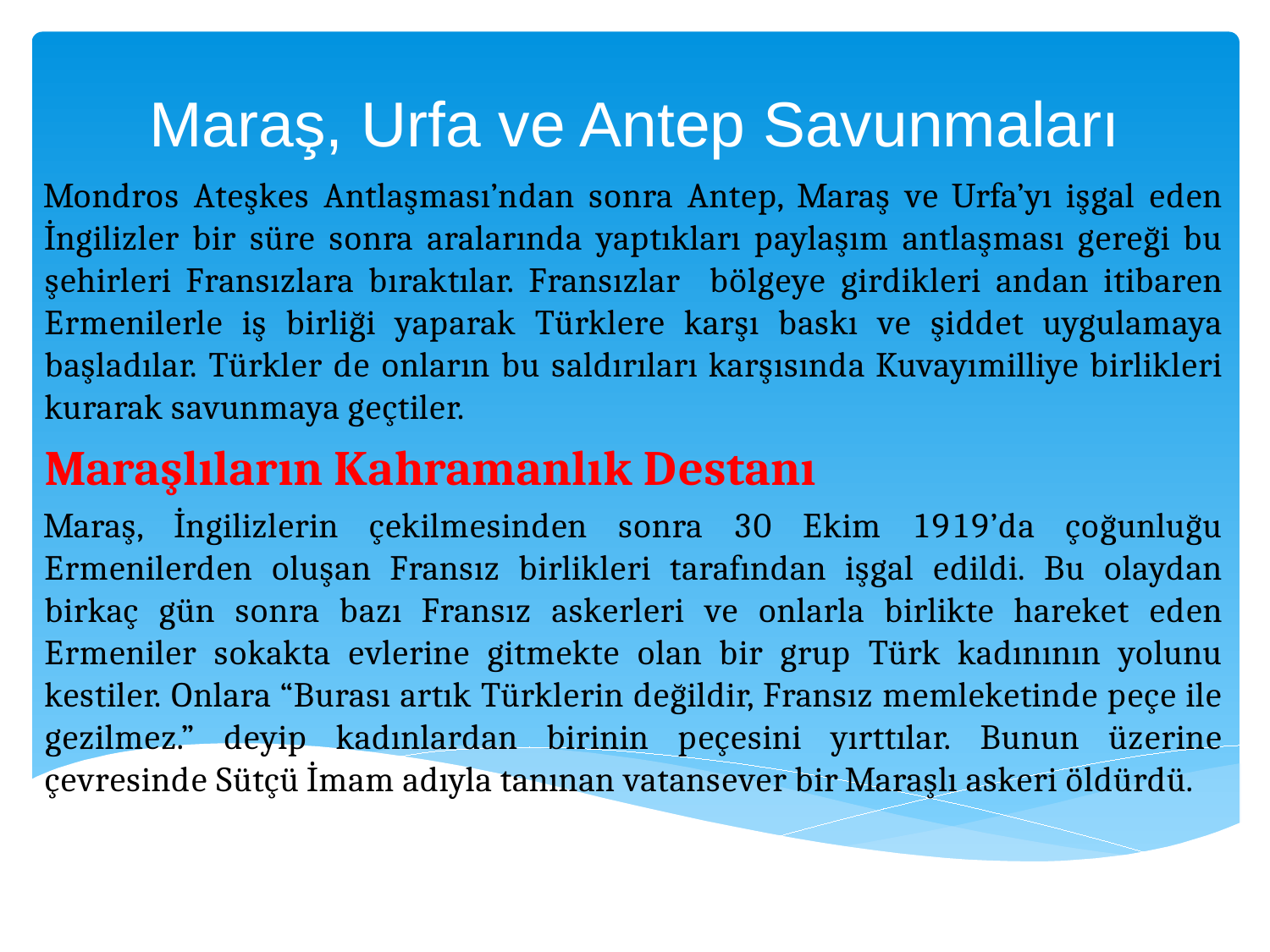

# Maraş, Urfa ve Antep Savunmaları
Mondros Ateşkes Antlaşması’ndan sonra Antep, Maraş ve Urfa’yı işgal eden İngilizler bir süre sonra aralarında yaptıkları paylaşım antlaşması gereği bu şehirleri Fransızlara bıraktılar. Fransızlar  bölgeye girdikleri andan itibaren Ermenilerle iş birliği yaparak Türklere karşı baskı ve şiddet uygulamaya başladılar. Türkler de onların bu saldırıları karşısında Kuvayımilliye birlikleri kurarak savunmaya geçtiler.
Maraşlıların Kahramanlık Destanı
Maraş, İngilizlerin çekilmesinden sonra 30 Ekim 1919’da çoğunluğu Ermenilerden oluşan Fransız birlikleri tarafından işgal edildi. Bu olaydan birkaç gün sonra bazı Fransız askerleri ve onlarla birlikte hareket eden Ermeniler sokakta evlerine gitmekte olan bir grup Türk kadınının yolunu kestiler. Onlara “Burası artık Türklerin değildir, Fransız memleketinde peçe ile gezilmez.” deyip kadınlardan birinin peçesini yırttılar. Bunun üzerine çevresinde Sütçü İmam adıyla tanınan vatansever bir Maraşlı askeri öldürdü.